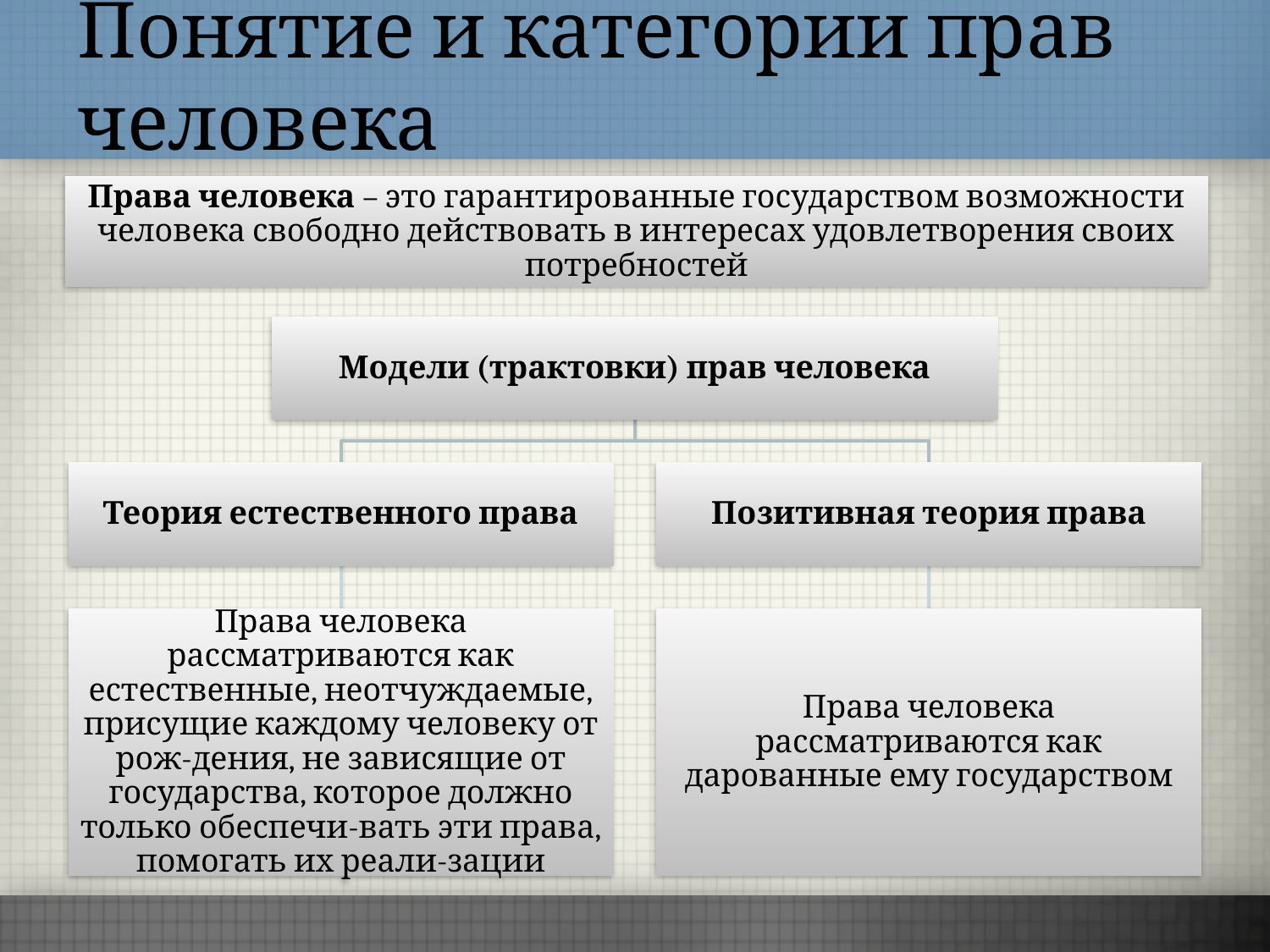

# Понятие и категории прав человека

Права человека – это гарантированные государством возможности человека свободно действовать в интересах удовлетворения своих потребностей
Модели (трактовки) прав человека
Теория естественного права
Права человека рассматриваются как естественные, неотчуждаемые, присущие каждому человеку от рож-дения, не зависящие от государства, которое должно только обеспечи-вать эти права, помогать их реали-зации
Позитивная теория права
Права человека рассматриваются как дарованные ему государством